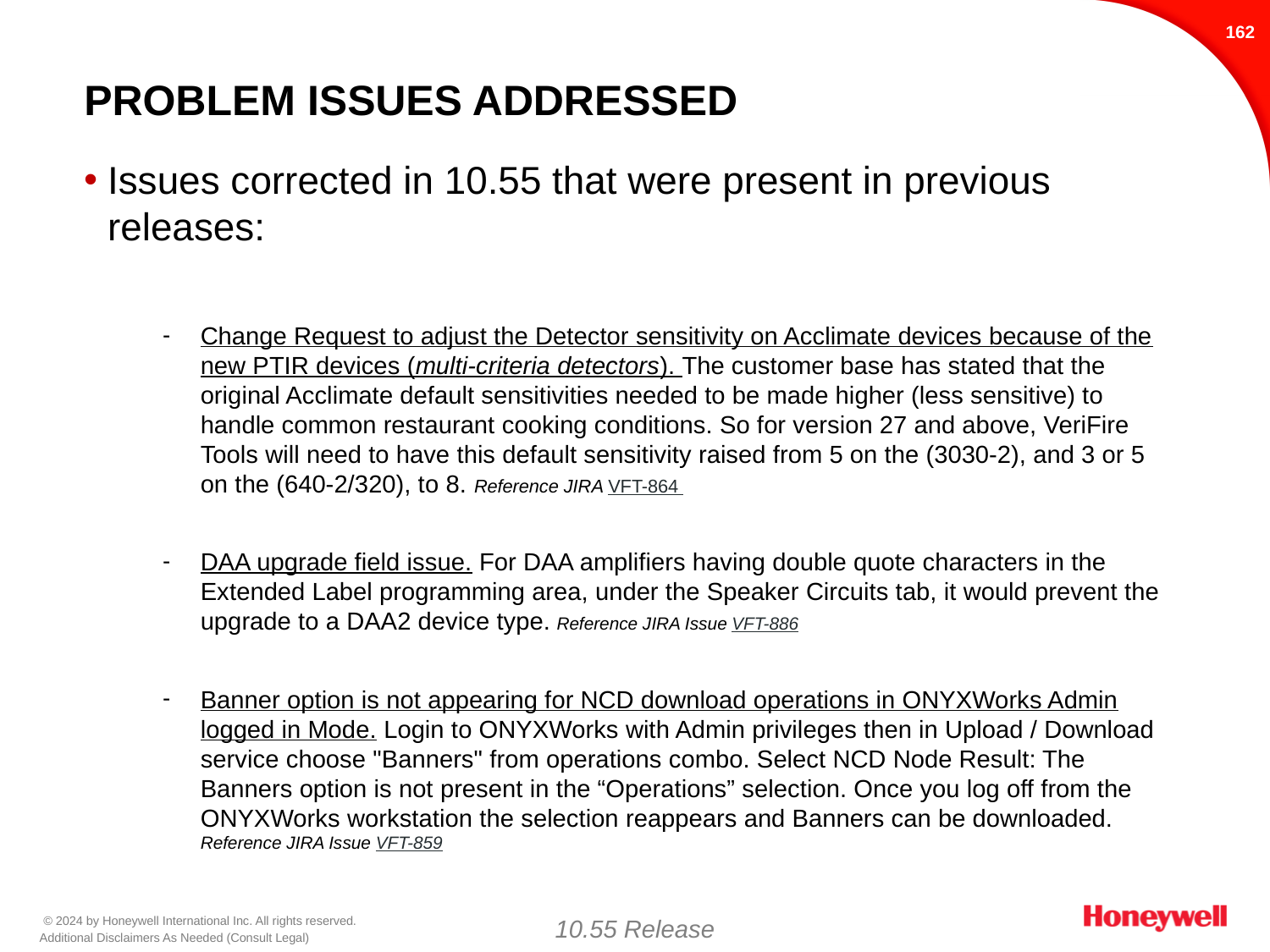

162
# Problem issues addressed
Issues corrected in 10.55 that were present in previous releases:

Change Request to adjust the Detector sensitivity on Acclimate devices because of the new PTIR devices (multi-criteria detectors). The customer base has stated that the original Acclimate default sensitivities needed to be made higher (less sensitive) to handle common restaurant cooking conditions. So for version 27 and above, VeriFire Tools will need to have this default sensitivity raised from 5 on the (3030-2), and 3 or 5 on the (640-2/320), to 8. Reference JIRA VFT-864

DAA upgrade field issue. For DAA amplifiers having double quote characters in the Extended Label programming area, under the Speaker Circuits tab, it would prevent the upgrade to a DAA2 device type. Reference JIRA Issue VFT-886

Banner option is not appearing for NCD download operations in ONYXWorks Admin logged in Mode. Login to ONYXWorks with Admin privileges then in Upload / Download service choose "Banners" from operations combo. Select NCD Node Result: The Banners option is not present in the “Operations” selection. Once you log off from the ONYXWorks workstation the selection reappears and Banners can be downloaded. Reference JIRA Issue VFT-859

10.55 Release